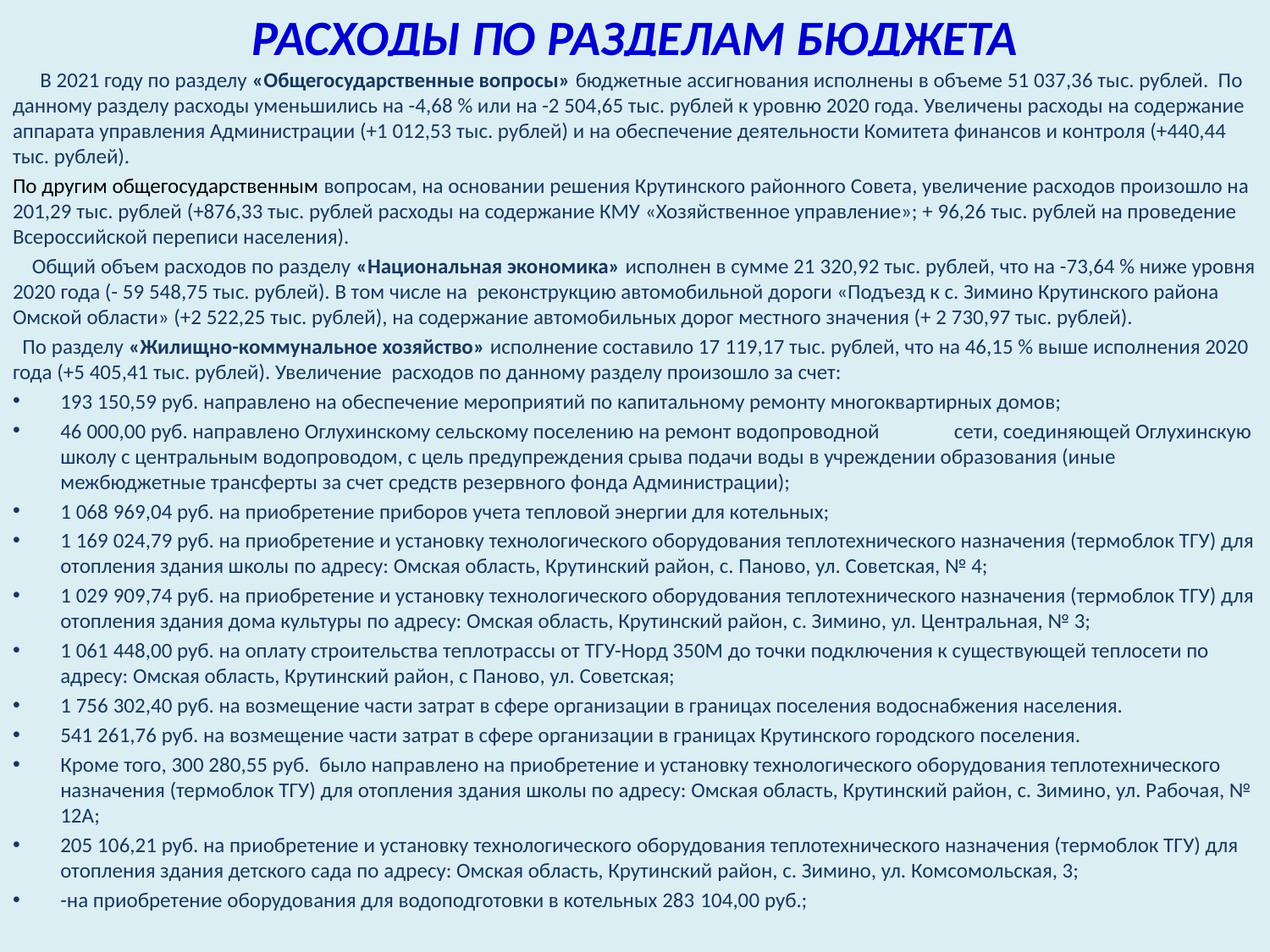

# РАСХОДЫ ПО РАЗДЕЛАМ БЮДЖЕТА
     В 2021 году по разделу «Общегосударственные вопросы» бюджетные ассигнования исполнены в объеме 51 037,36 тыс. рублей.  По данному разделу расходы уменьшились на -4,68 % или на -2 504,65 тыс. рублей к уровню 2020 года. Увеличены расходы на содержание аппарата управления Администрации (+1 012,53 тыс. рублей) и на обеспечение деятельности Комитета финансов и контроля (+440,44 тыс. рублей).
По другим общегосударственным вопросам, на основании решения Крутинского районного Совета, увеличение расходов произошло на 201,29 тыс. рублей (+876,33 тыс. рублей расходы на содержание КМУ «Хозяйственное управление»; + 96,26 тыс. рублей на проведение Всероссийской переписи населения).
    Общий объем расходов по разделу «Национальная экономика» исполнен в сумме 21 320,92 тыс. рублей, что на -73,64 % ниже уровня 2020 года (- 59 548,75 тыс. рублей). В том числе на  реконструкцию автомобильной дороги «Подъезд к с. Зимино Крутинского района Омской области» (+2 522,25 тыс. рублей), на содержание автомобильных дорог местного значения (+ 2 730,97 тыс. рублей).
  По разделу «Жилищно-коммунальное хозяйство» исполнение составило 17 119,17 тыс. рублей, что на 46,15 % выше исполнения 2020 года (+5 405,41 тыс. рублей). Увеличение  расходов по данному разделу произошло за счет:
193 150,59 руб. направлено на обеспечение мероприятий по капитальному ремонту многоквартирных домов;
46 000,00 руб. направлено Оглухинскому сельскому поселению на ремонт водопроводной	 сети, соединяющей Оглухинскую школу с центральным водопроводом, с цель предупреждения срыва подачи воды в учреждении образования (иные межбюджетные трансферты за счет средств резервного фонда Администрации);
1 068 969,04 руб. на приобретение приборов учета тепловой энергии для котельных;
1 169 024,79 руб. на приобретение и установку технологического оборудования теплотехнического назначения (термоблок ТГУ) для отопления здания школы по адресу: Омская область, Крутинский район, с. Паново, ул. Советская, № 4;
1 029 909,74 руб. на приобретение и установку технологического оборудования теплотехнического назначения (термоблок ТГУ) для отопления здания дома культуры по адресу: Омская область, Крутинский район, с. Зимино, ул. Центральная, № 3;
1 061 448,00 руб. на оплату строительства теплотрассы от ТГУ-Норд 350М до точки подключения к существующей теплосети по адресу: Омская область, Крутинский район, с Паново, ул. Советская;
1 756 302,40 руб. на возмещение части затрат в сфере организации в границах поселения водоснабжения населения.
541 261,76 руб. на возмещение части затрат в сфере организации в границах Крутинского городского поселения.
Кроме того, 300 280,55 руб.  было направлено на приобретение и установку технологического оборудования теплотехнического назначения (термоблок ТГУ) для отопления здания школы по адресу: Омская область, Крутинский район, с. Зимино, ул. Рабочая, № 12А;
205 106,21 руб. на приобретение и установку технологического оборудования теплотехнического назначения (термоблок ТГУ) для отопления здания детского сада по адресу: Омская область, Крутинский район, с. Зимино, ул. Комсомольская, 3;
-на приобретение оборудования для водоподготовки в котельных 283 104,00 руб.;